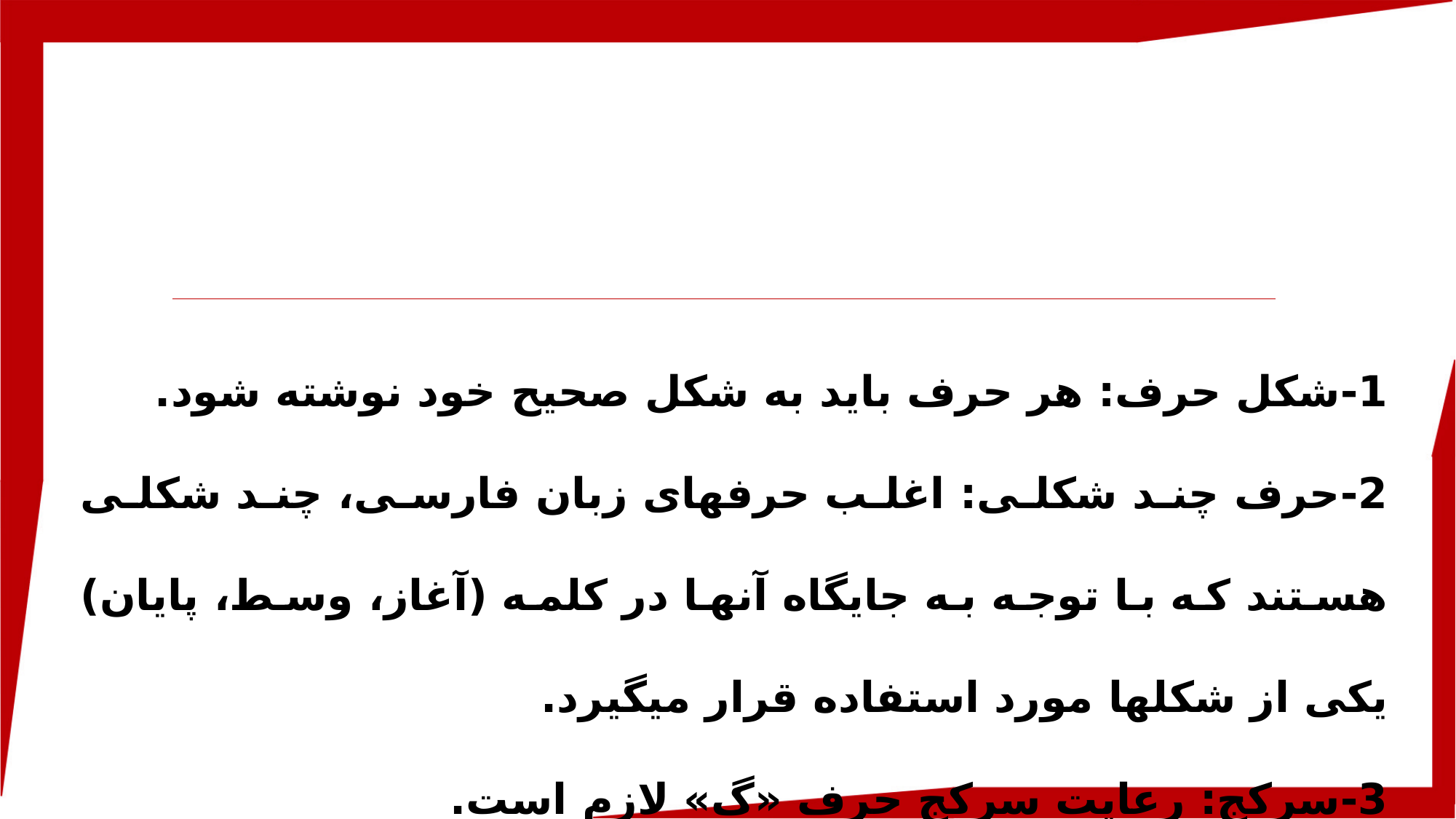

1-شکل حرف: هر حرف باید به شکل صحیح خود نوشته شود.
2-حرف چند شکلی: اغلب حرف­های زبان فارسی، چند شکلی هستند که با توجه به جایگاه آن­ها در کلمه (آغاز، وسط، پایان) یکی از شکل­ها مورد استفاده قرار می­گیرد.
3-سرکج: رعایت سرکج حرف «گ» لازم است.